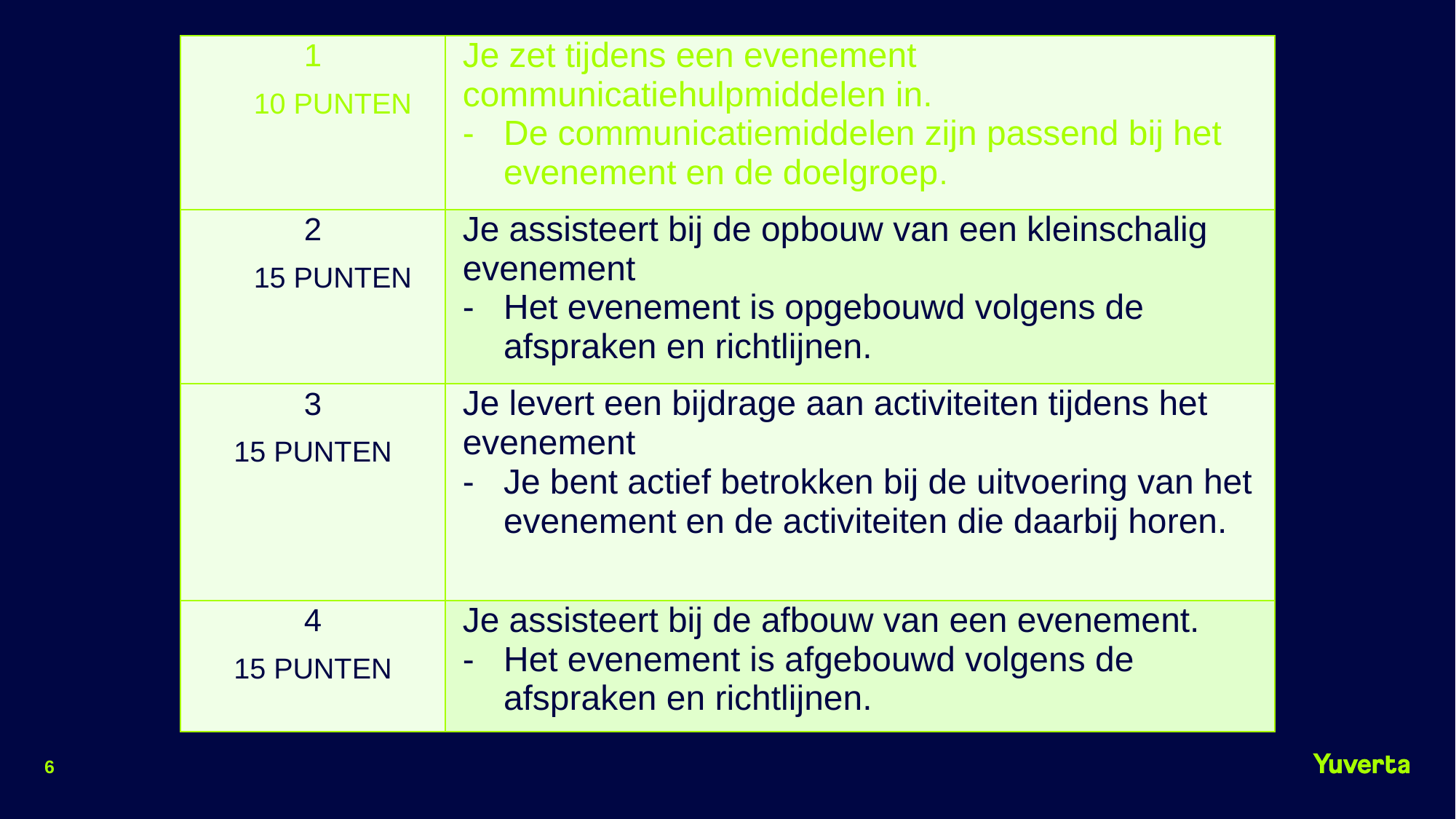

| 1 10 punten | Je zet tijdens een evenement communicatiehulpmiddelen in. De communicatiemiddelen zijn passend bij het evenement en de doelgroep. |
| --- | --- |
| 2 15 Punten | Je assisteert bij de opbouw van een kleinschalig evenement Het evenement is opgebouwd volgens de afspraken en richtlijnen. |
| 3 15 punten | Je levert een bijdrage aan activiteiten tijdens het evenement Je bent actief betrokken bij de uitvoering van het evenement en de activiteiten die daarbij horen. |
| 4 15 punten | Je assisteert bij de afbouw van een evenement. Het evenement is afgebouwd volgens de afspraken en richtlijnen. |
6
24-10-2023